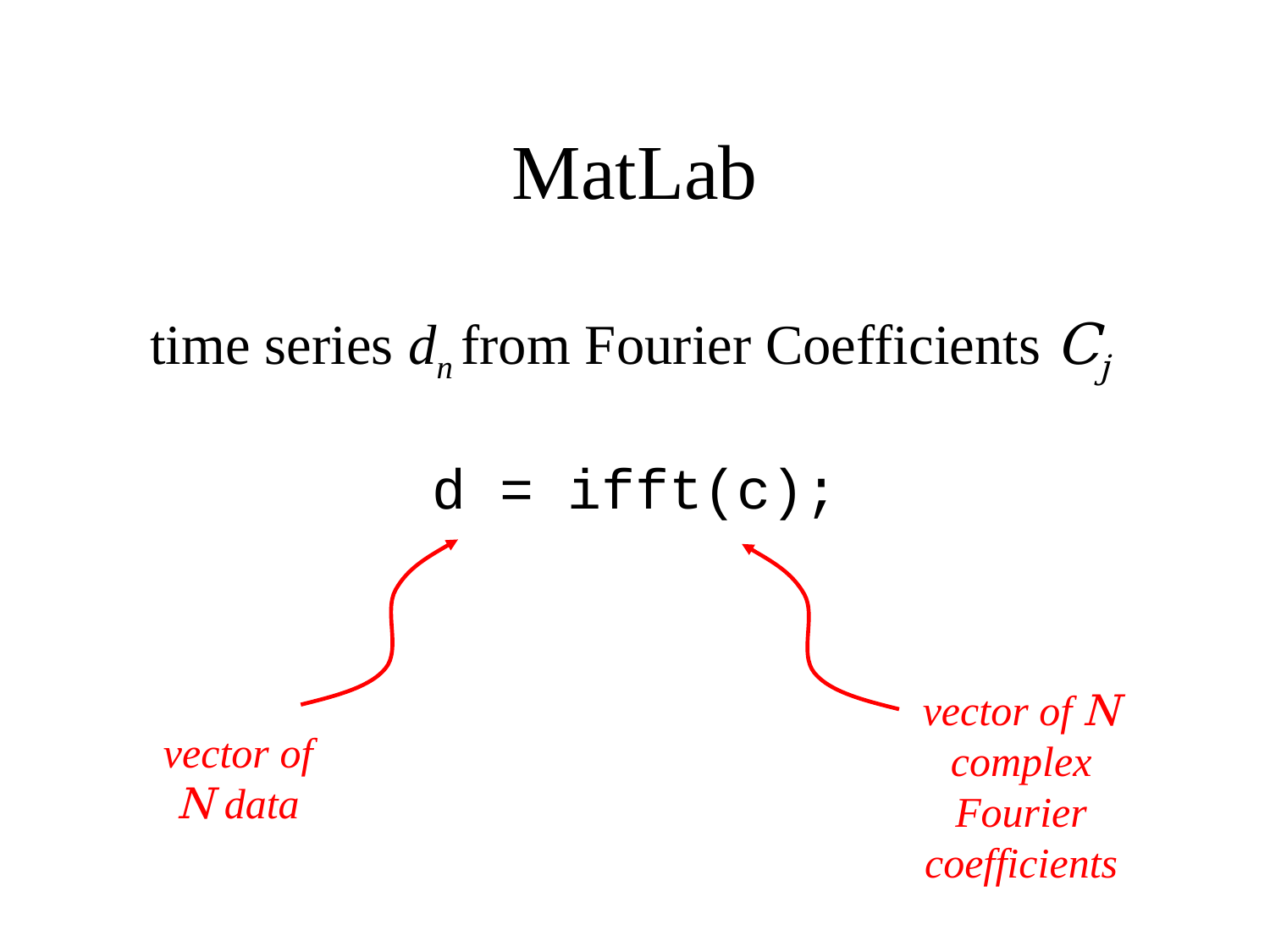

# MatLab time series dn from Fourier Coefficients Cj d = ifft(c);

vector of N complex Fourier coefficients
vector of N data